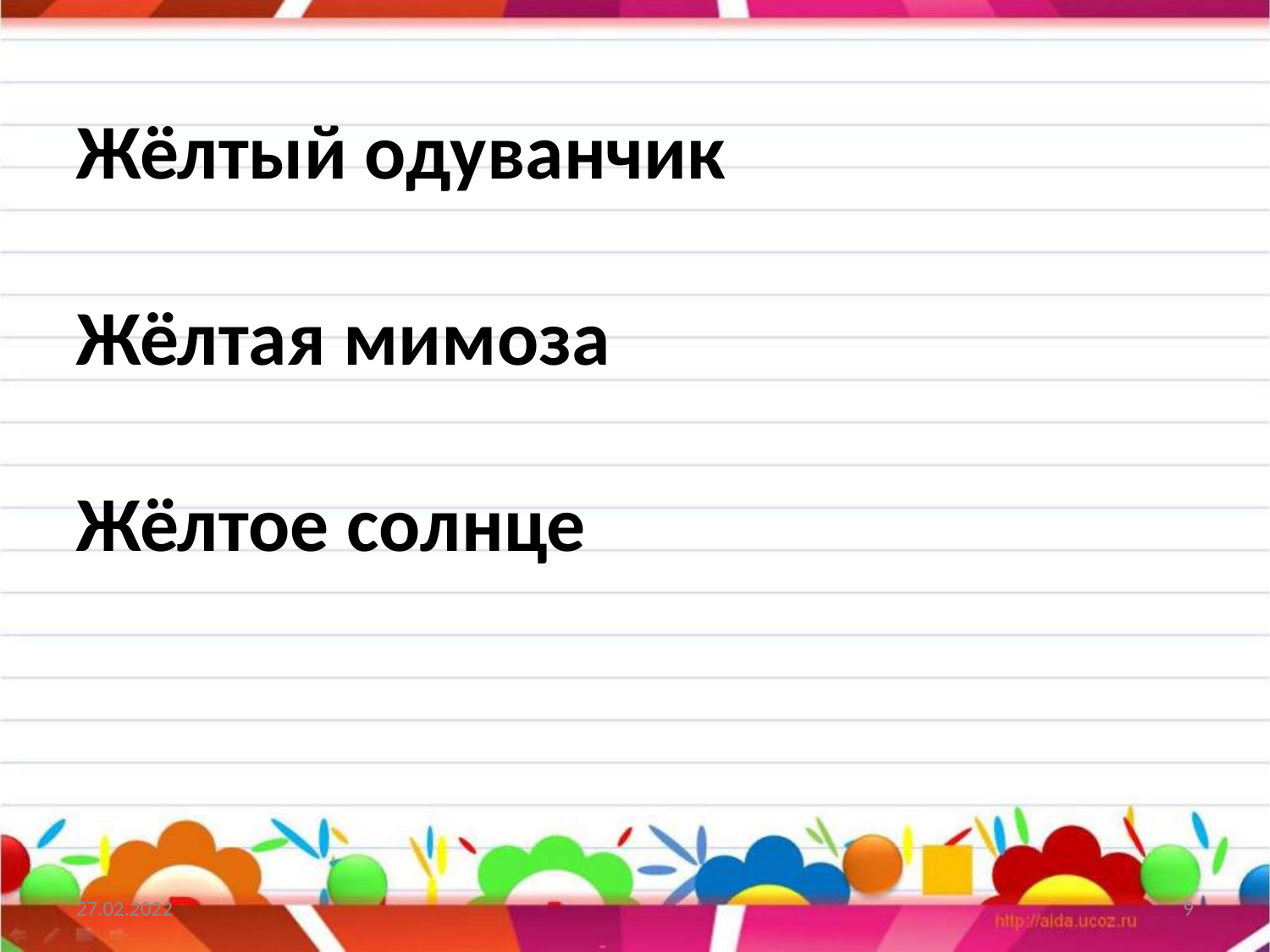

# Жёлтый одуванчик Жёлтая мимоза Жёлтое солнце
27.02.2022
9